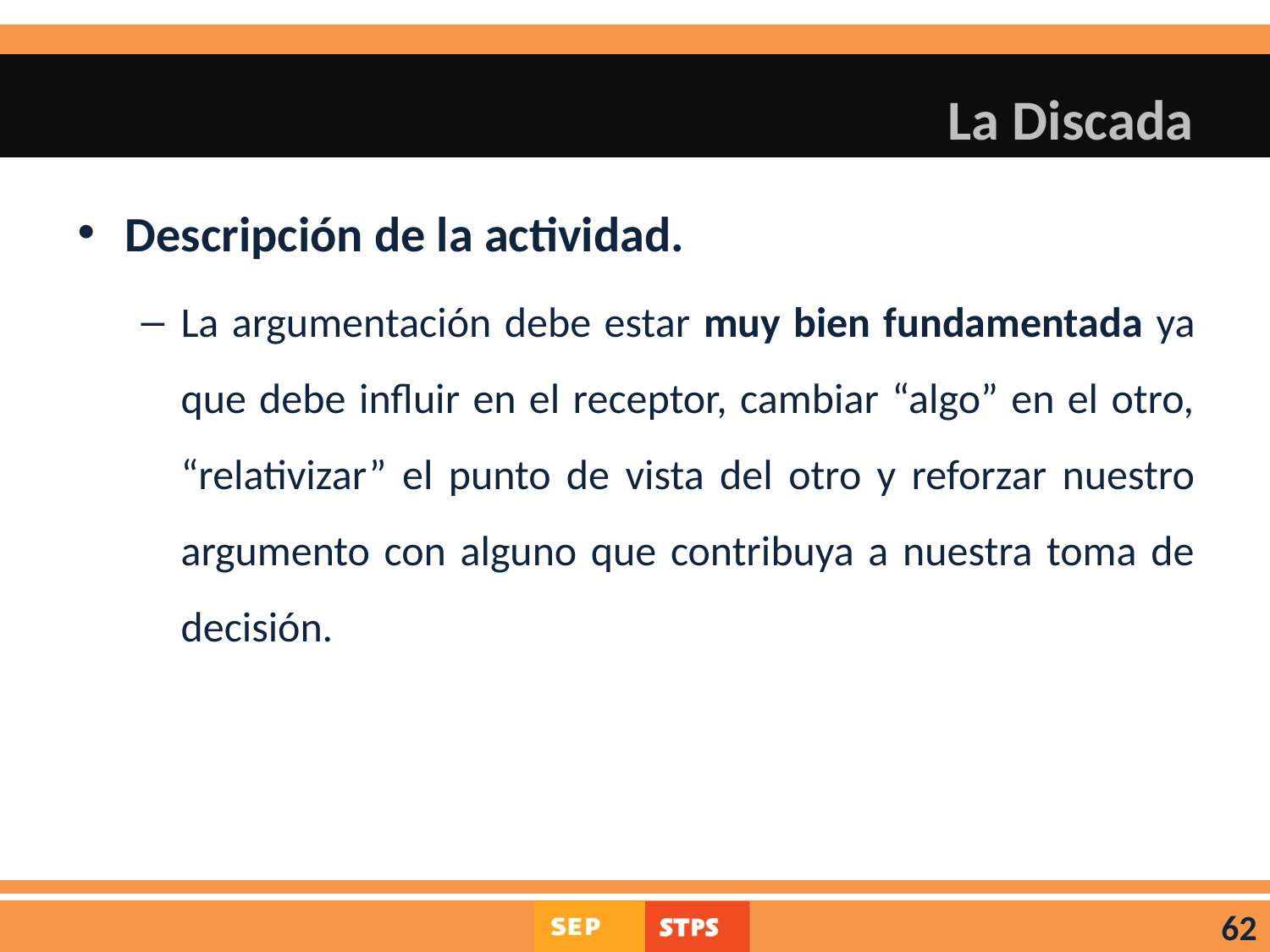

# La Discada
Descripción de la actividad.
La argumentación debe estar muy bien fundamentada ya que debe influir en el receptor, cambiar “algo” en el otro, “relativizar” el punto de vista del otro y reforzar nuestro argumento con alguno que contribuya a nuestra toma de decisión.

62